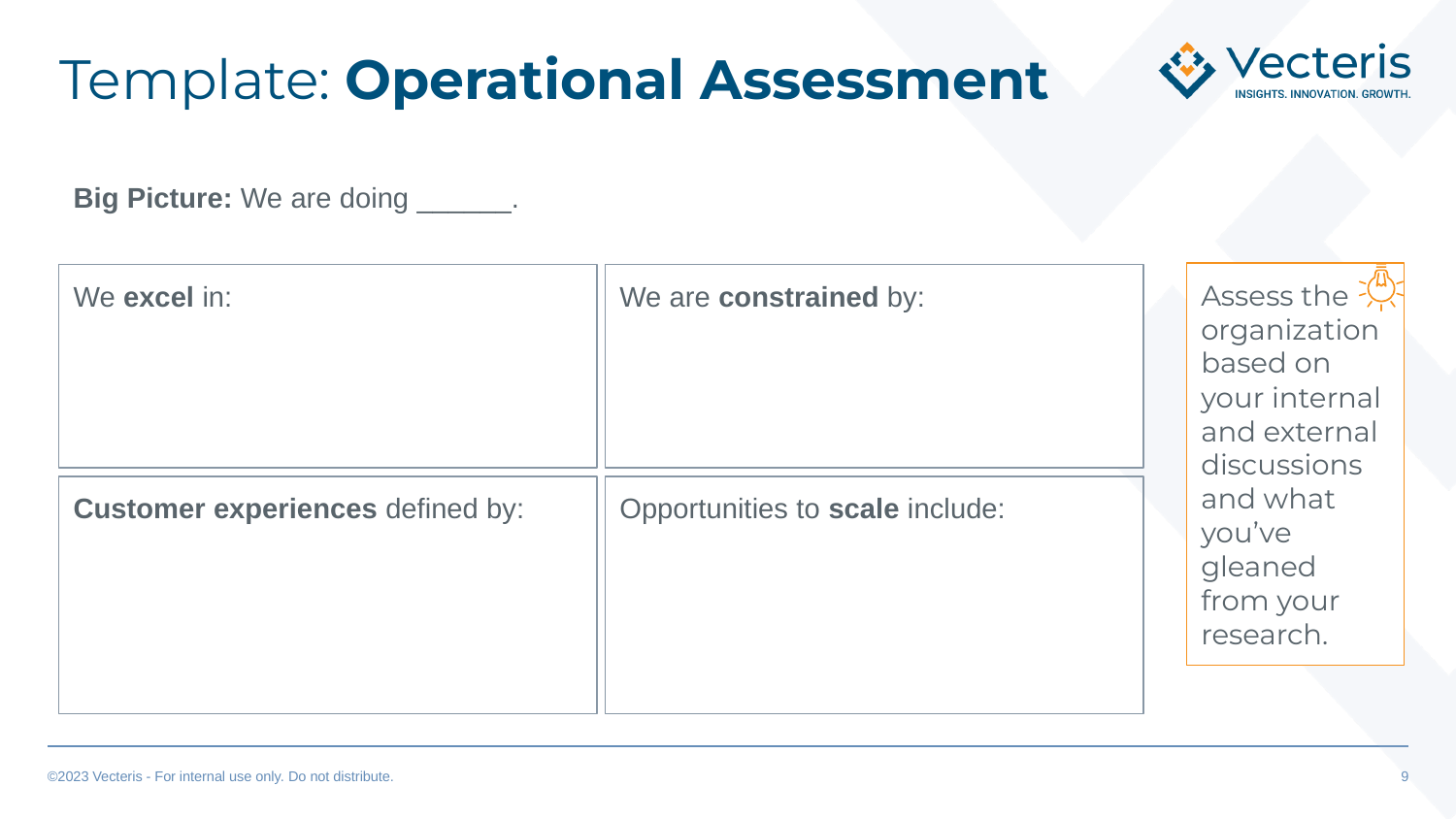

# Template: Operational Assessment
Big Picture: We are doing ______.

Assess the organization based on your internal and external discussions and what you’ve gleaned from your research.
We excel in:

We are constrained by:

Customer experiences defined by:

Opportunities to scale include: